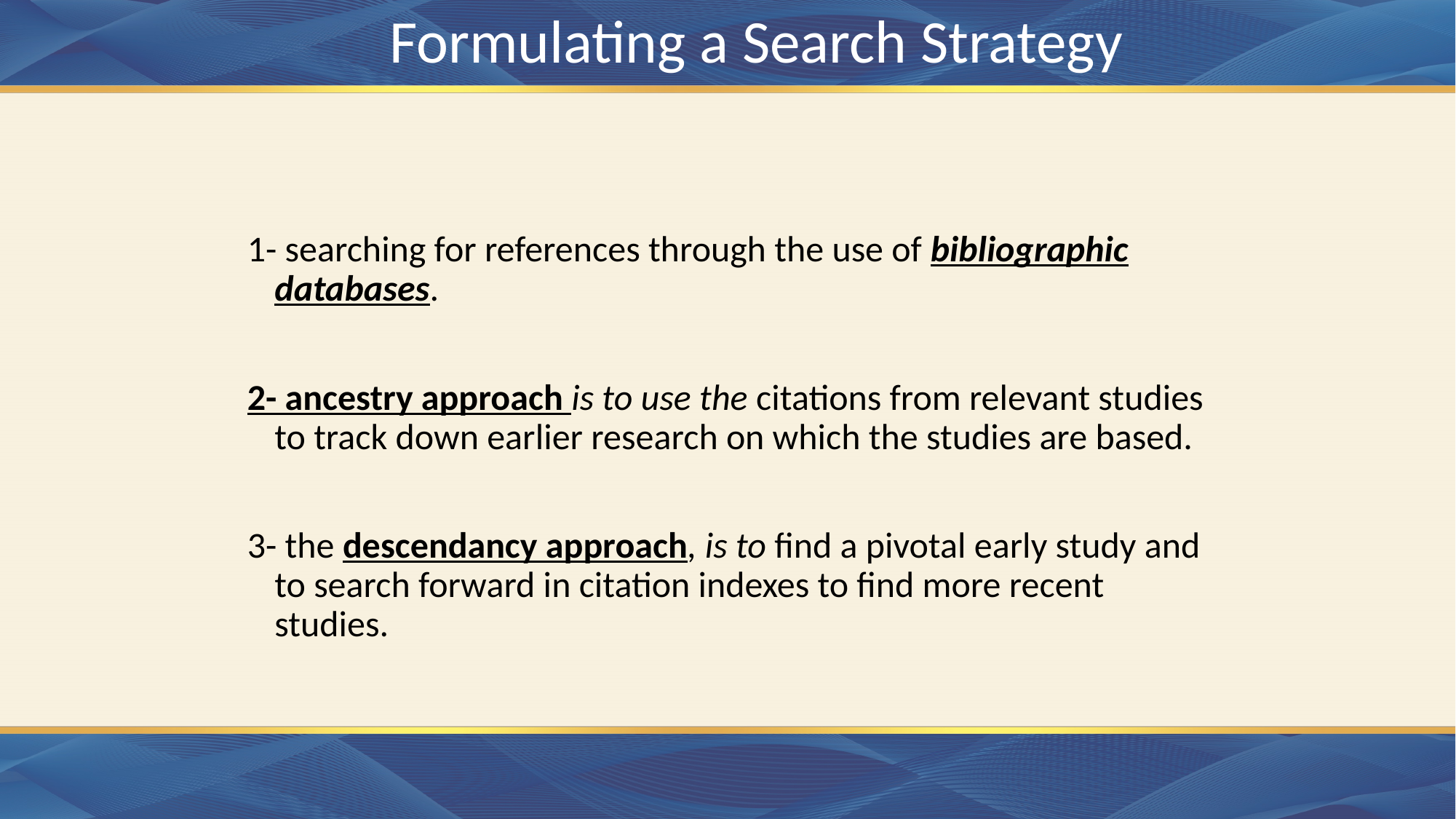

# Formulating a Search Strategy
1- searching for references through the use of bibliographic databases.

2- ancestry approach is to use the citations from relevant studies to track down earlier research on which the studies are based.

3- the descendancy approach, is to find a pivotal early study and to search forward in citation indexes to find more recent studies.